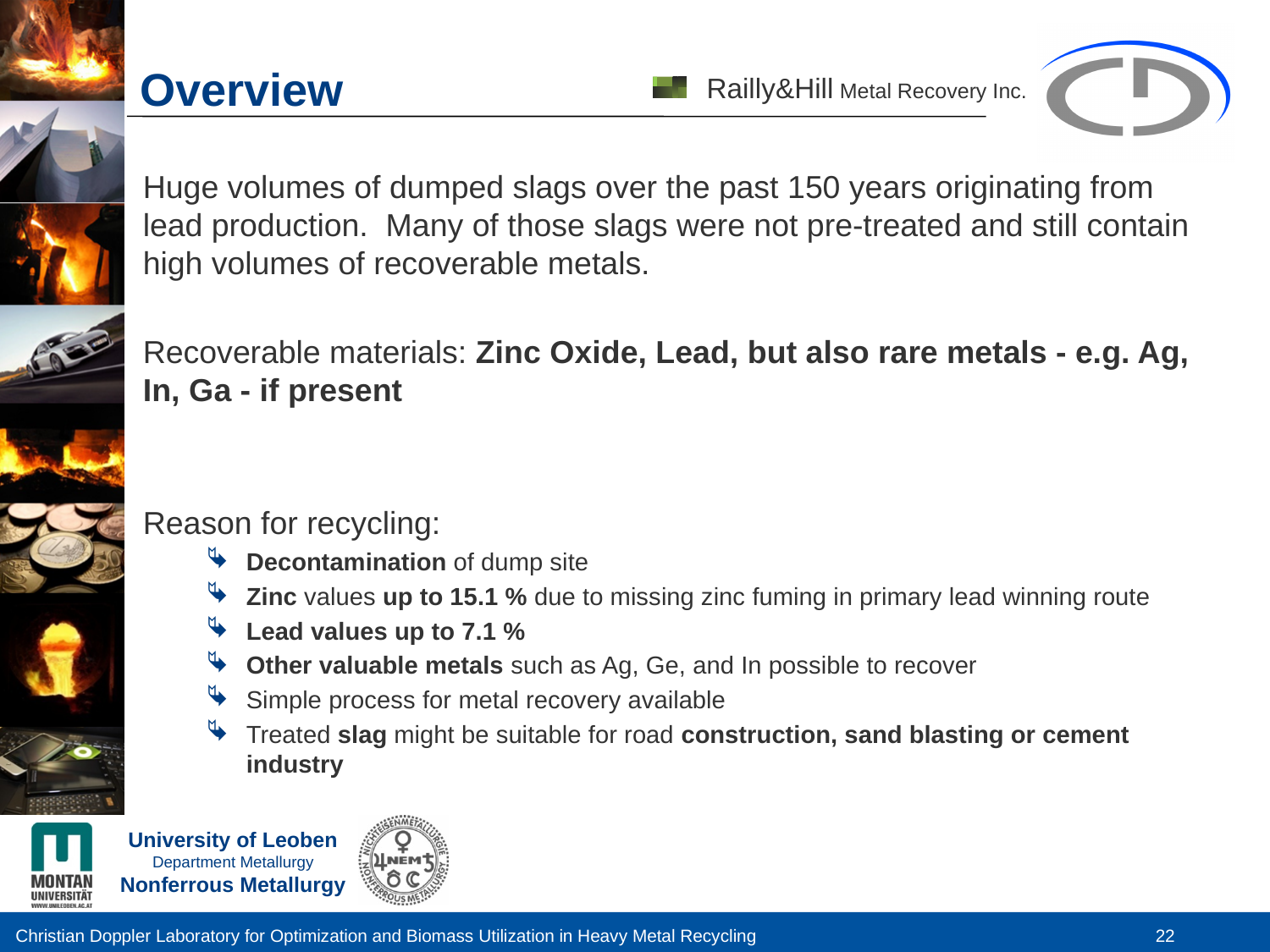

# Overview
Railly&Hill Metal Recovery Inc.

Huge volumes of dumped slags over the past 150 years originating from lead production.  Many of those slags were not pre-treated and still contain high volumes of recoverable metals.

Recoverable materials: Zinc Oxide, Lead, but also rare metals - e.g. Ag, In, Ga - if present

Reason for recycling:
Decontamination of dump site
Zinc values up to 15.1 % due to missing zinc fuming in primary lead winning route
Lead values up to 7.1 %
Other valuable metals such as Ag, Ge, and In possible to recover
Simple process for metal recovery available
Treated slag might be suitable for road construction, sand blasting or cement industry